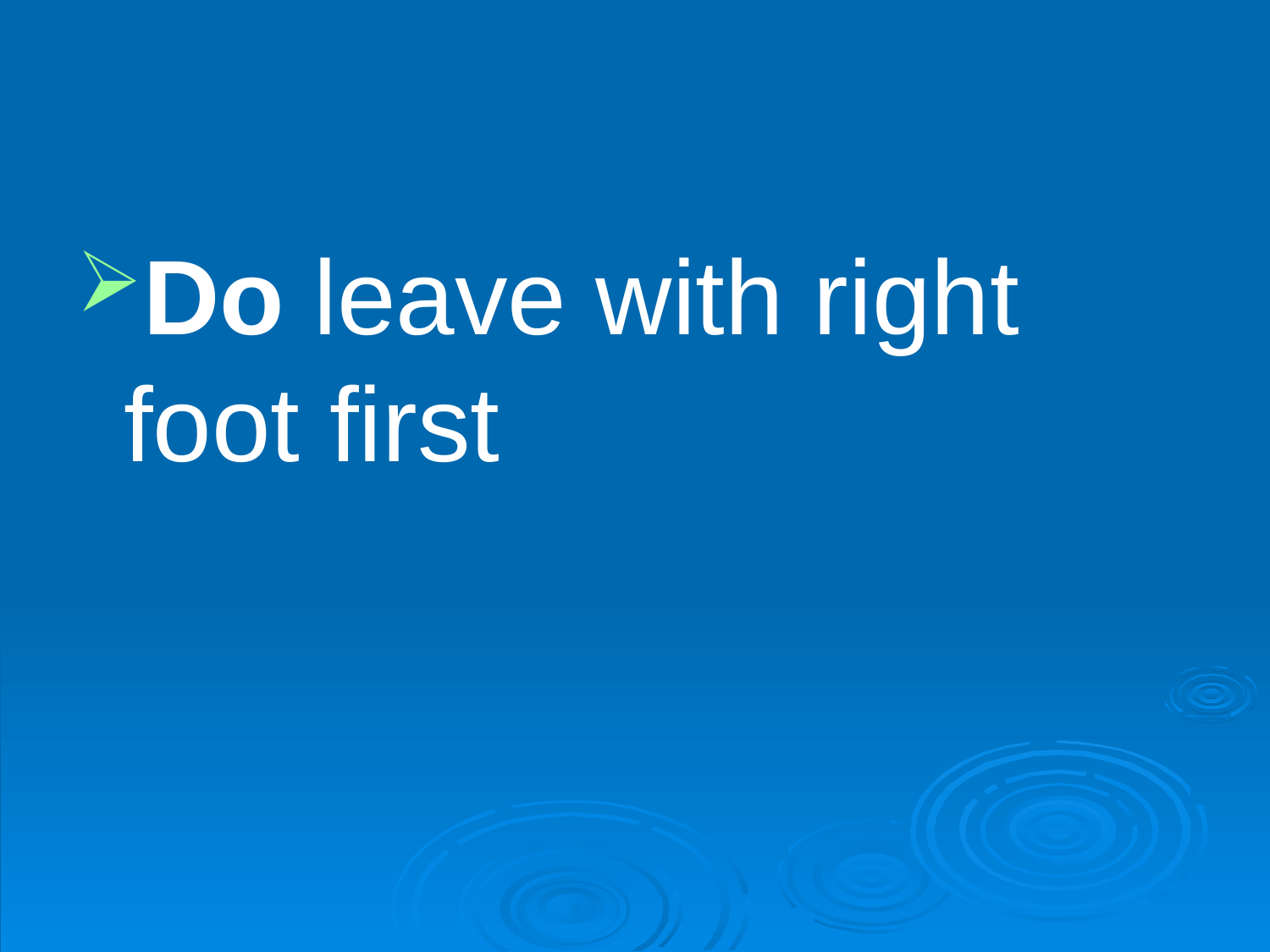

#
Do leave with right foot first